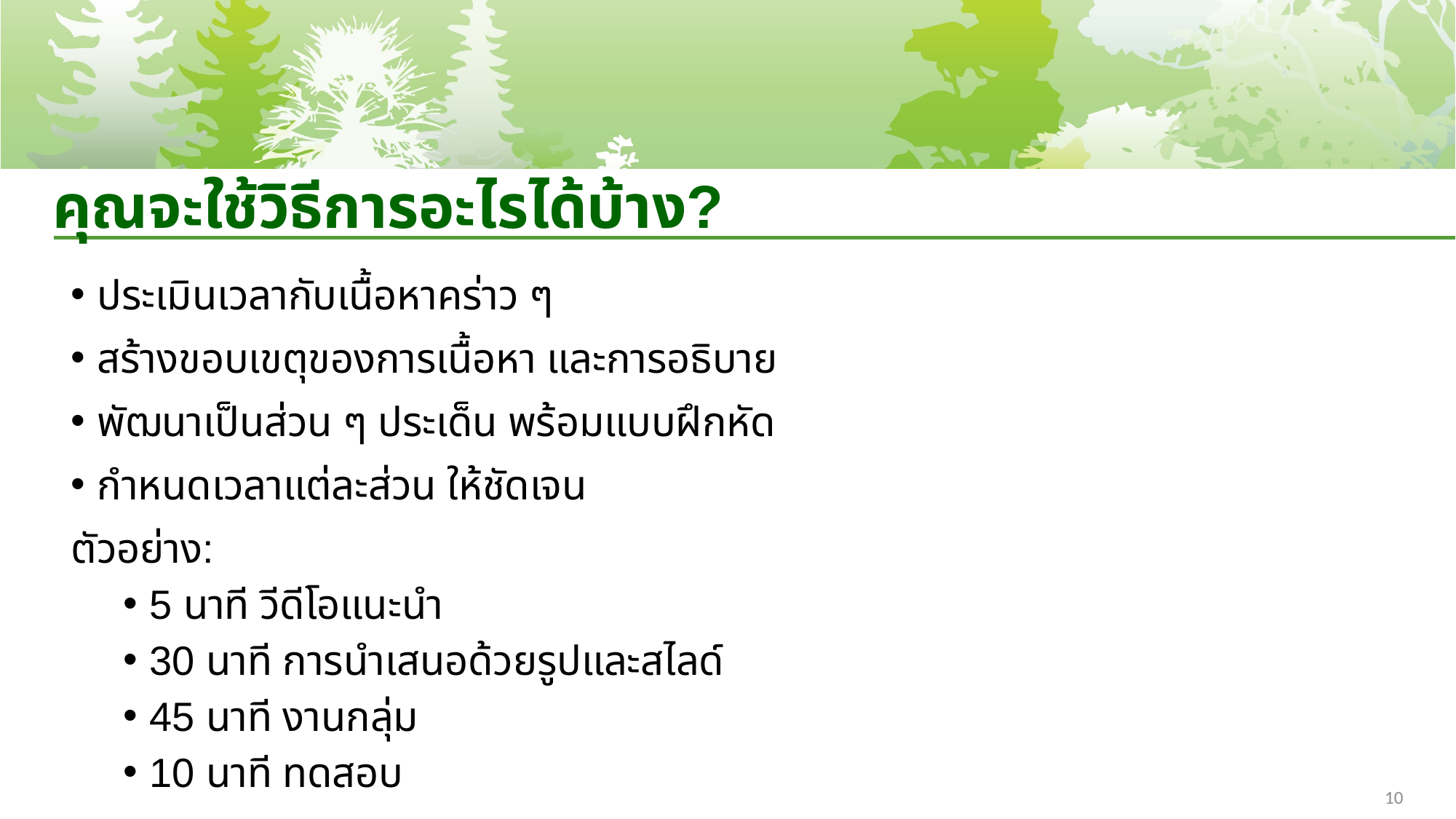

# คุณจะใช้วิธีการอะไรได้บ้าง?
ประเมินเวลากับเนื้อหาคร่าว ๆ
สร้างขอบเขตุของการเนื้อหา และการอธิบาย
พัฒนาเป็นส่วน ๆ ประเด็น พร้อมแบบฝึกหัด
กำหนดเวลาแต่ละส่วน ให้ชัดเจน
ตัวอย่าง:
5 นาที วีดีโอแนะนำ
30 นาที การนำเสนอด้วยรูปและสไลด์
45 นาที งานกลุ่ม
10 นาที ทดสอบ

10